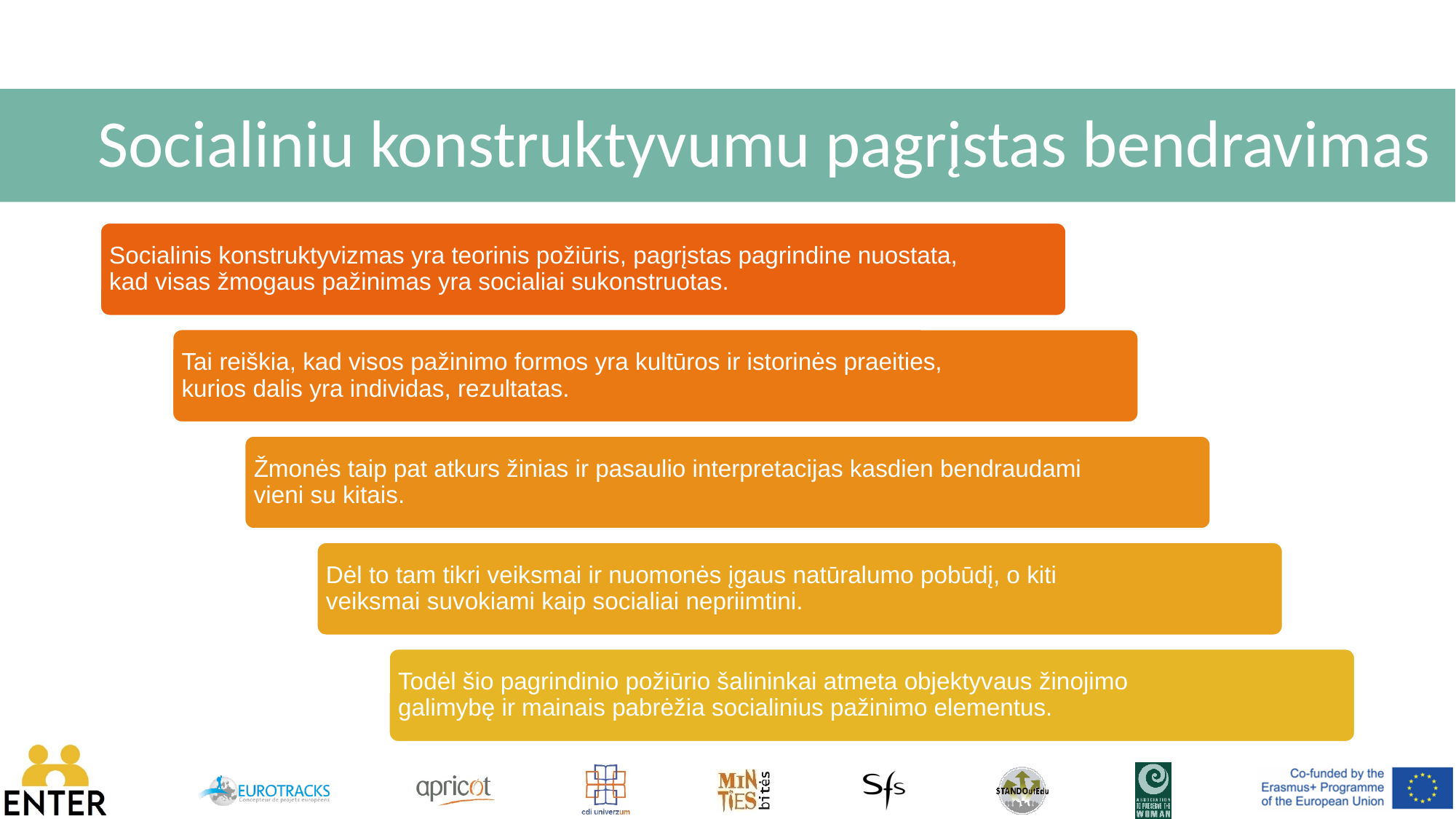

# Socialiniu konstruktyvumu pagrįstas bendravimas

Socialinis konstruktyvizmas yra teorinis požiūris, pagrįstas pagrindine nuostata, kad visas žmogaus pažinimas yra socialiai sukonstruotas.

Tai reiškia, kad visos pažinimo formos yra kultūros ir istorinės praeities, kurios dalis yra individas, rezultatas.

Žmonės taip pat atkurs žinias ir pasaulio interpretacijas kasdien bendraudami vieni su kitais.

Dėl to tam tikri veiksmai ir nuomonės įgaus natūralumo pobūdį, o kiti veiksmai suvokiami kaip socialiai nepriimtini.

Todėl šio pagrindinio požiūrio šalininkai atmeta objektyvaus žinojimo galimybę ir mainais pabrėžia socialinius pažinimo elementus.